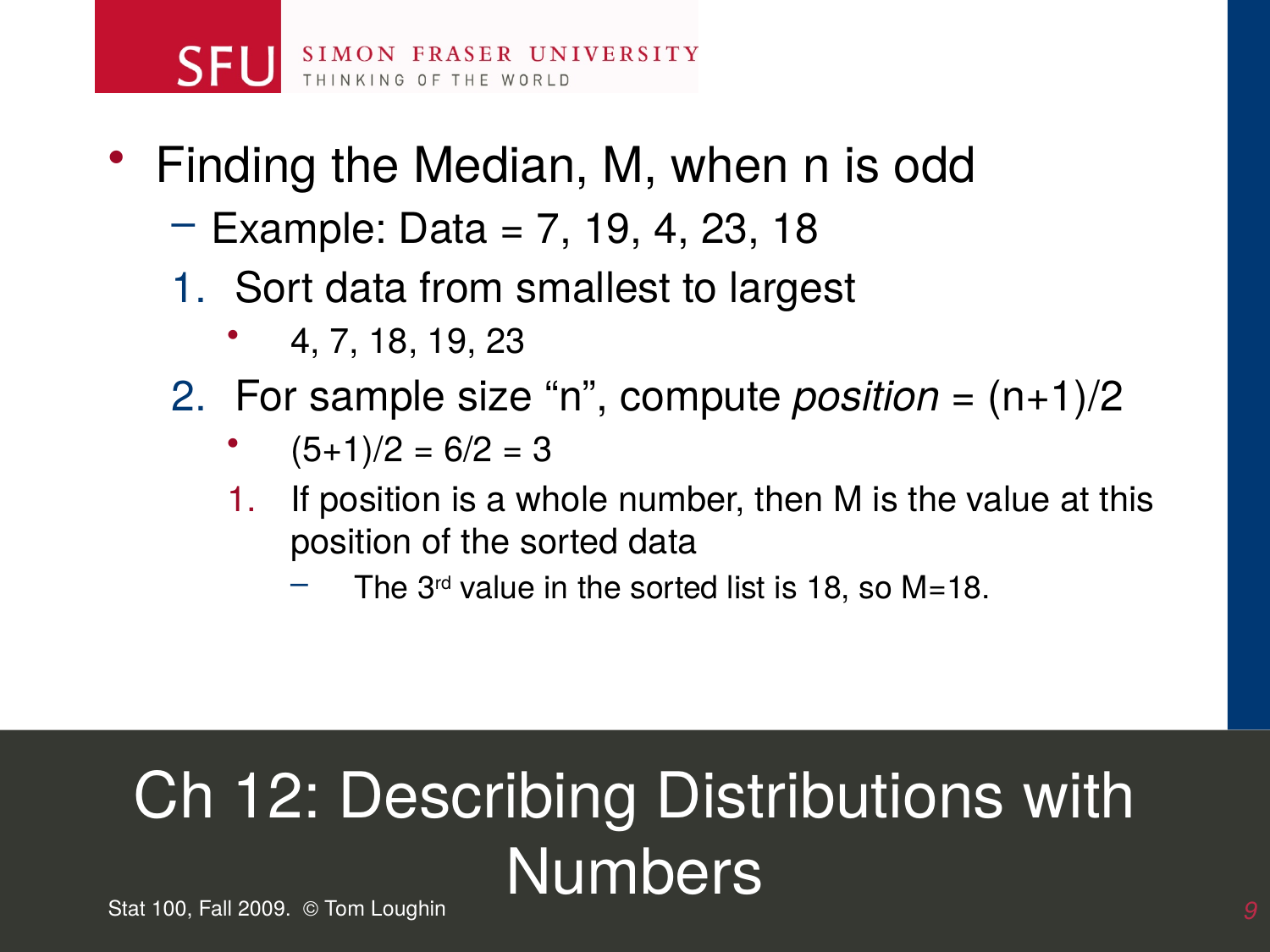

Finding the Median, M, when n is odd
Example: Data = 7, 19, 4, 23, 18
Sort data from smallest to largest
4, 7, 18, 19, 23
For sample size “n”, compute position = (n+1)/2
(5+1)/2 = 6/2 = 3
If position is a whole number, then M is the value at this position of the sorted data
The 3rd value in the sorted list is 18, so M=18.
# Ch 12: Describing Distributions with Numbers
Stat 100, Fall 2009.  © Tom Loughin
9